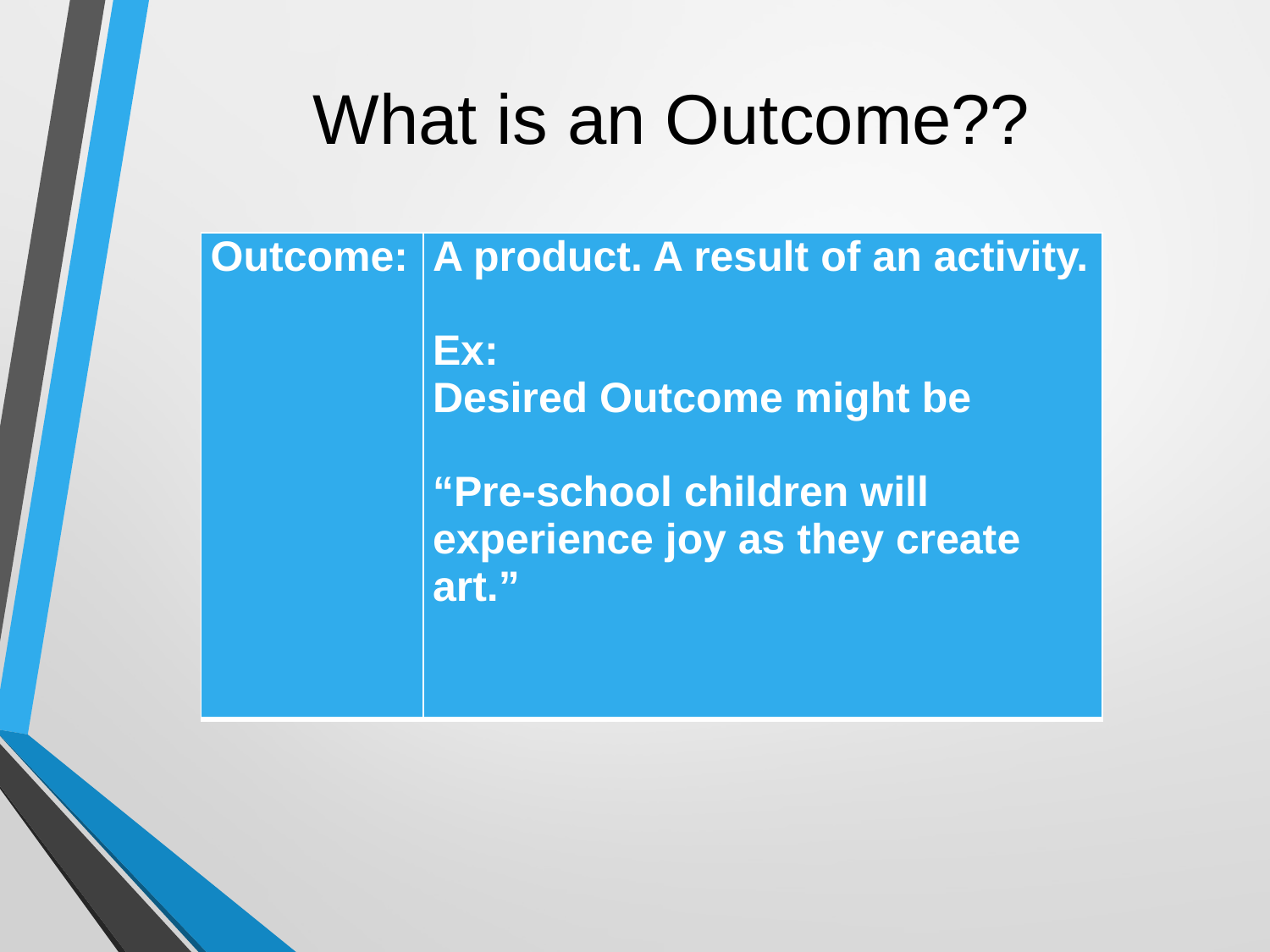

# What is an Outcome??

| Outcome: | A product. A result of an activity.   Ex: Desired Outcome might be “Pre-school children will experience joy as they create art.” |
| --- | --- |